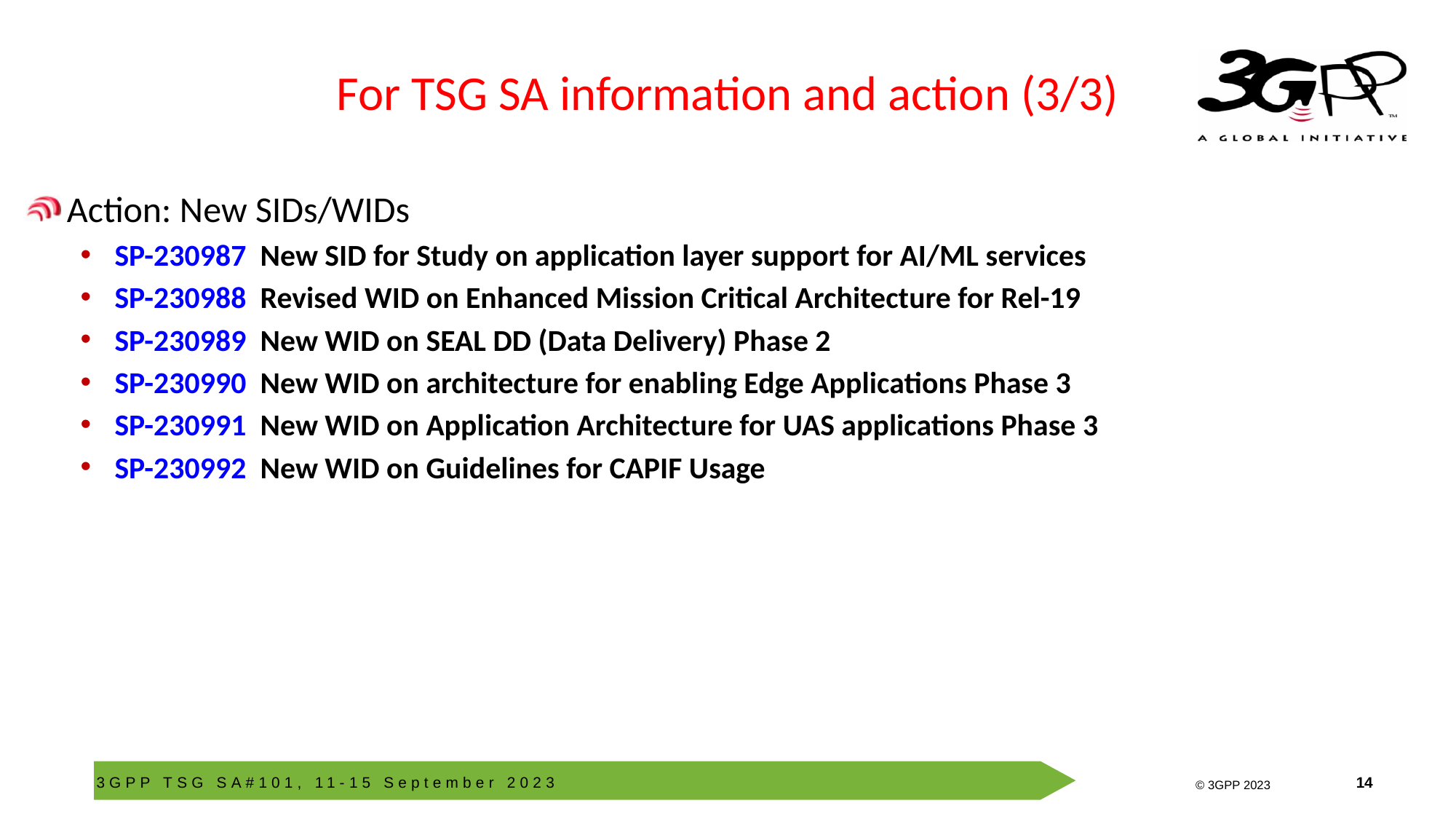

# For TSG SA information and action (3/3)
Action: New SIDs/WIDs
SP-230987  New SID for Study on application layer support for AI/ML services
SP-230988  Revised WID on Enhanced Mission Critical Architecture for Rel-19
SP-230989  New WID on SEAL DD (Data Delivery) Phase 2
SP-230990  New WID on architecture for enabling Edge Applications Phase 3
SP-230991  New WID on Application Architecture for UAS applications Phase 3
SP-230992  New WID on Guidelines for CAPIF Usage